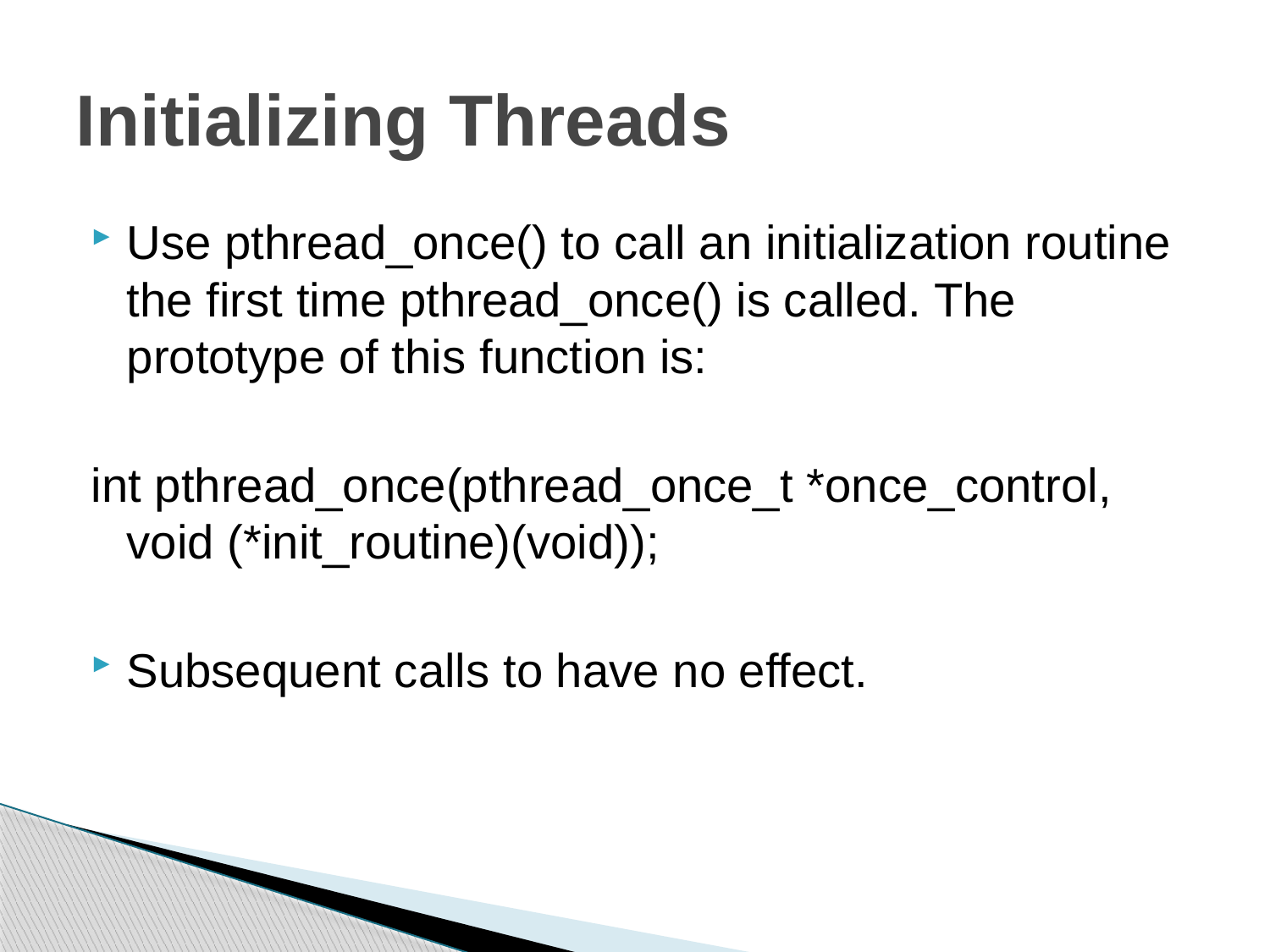

# Initializing Threads
Use pthread_once() to call an initialization routine the first time pthread_once() is called. The prototype of this function is:

int pthread_once(pthread_once_t *once_control, void (*init_routine)(void));

Subsequent calls to have no effect.